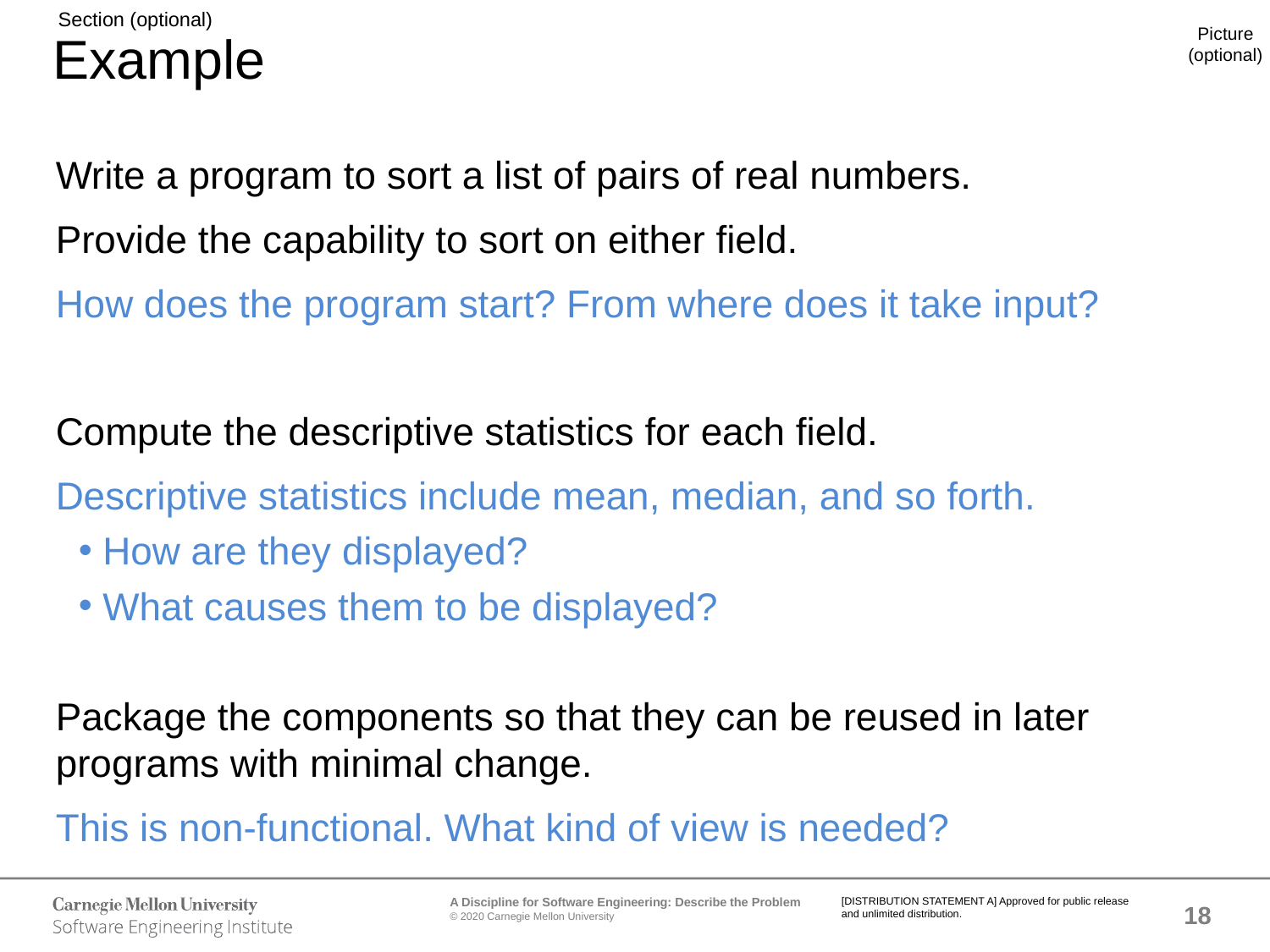

# Example
Write a program to sort a list of pairs of real numbers.
Provide the capability to sort on either field.
How does the program start? From where does it take input?

Compute the descriptive statistics for each field.
Descriptive statistics include mean, median, and so forth.
How are they displayed?
What causes them to be displayed?

Package the components so that they can be reused in later programs with minimal change.
This is non-functional. What kind of view is needed?